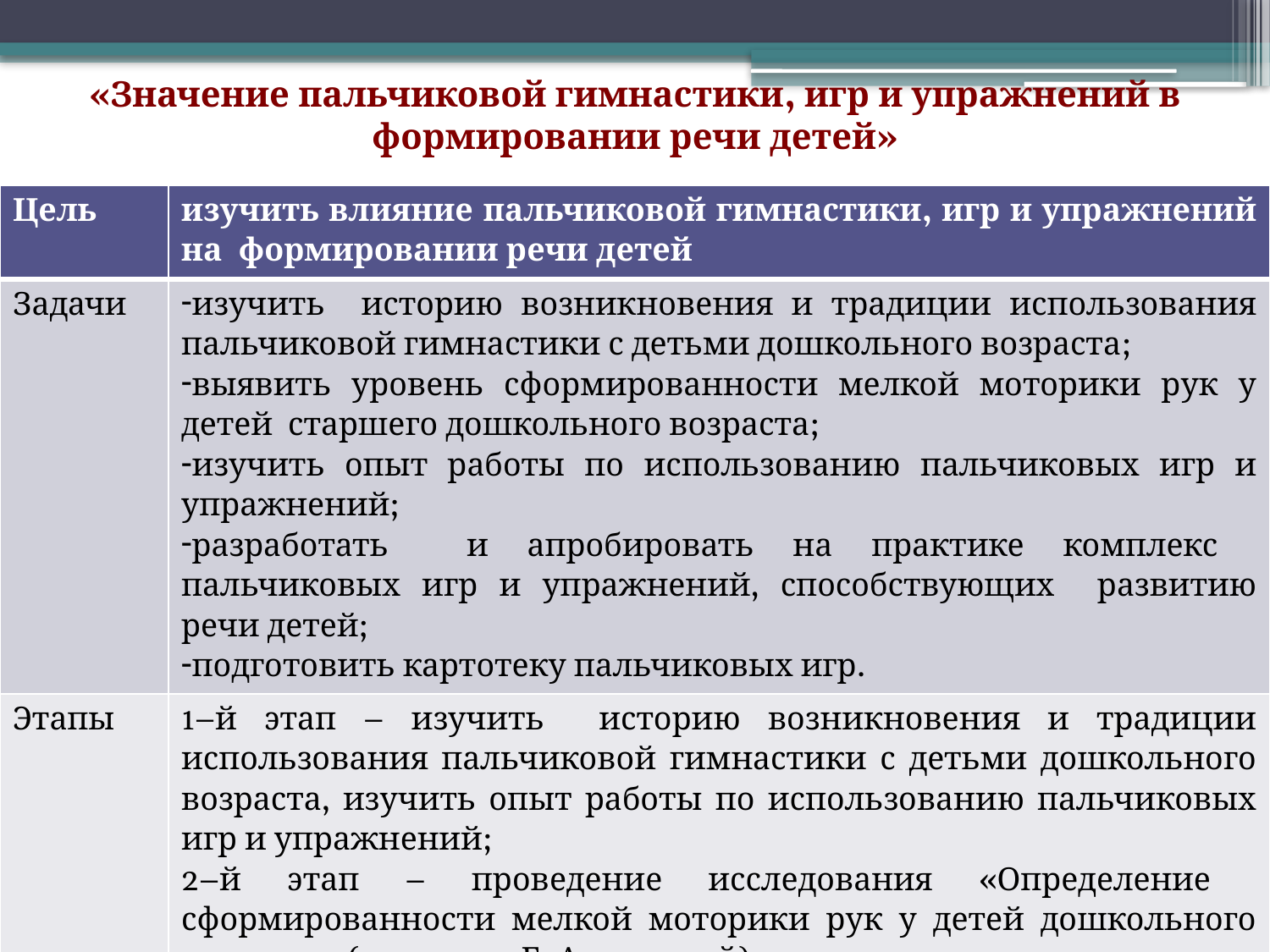

# «Значение пальчиковой гимнастики, игр и упражнений в формировании речи детей»
| Цель | изучить влияние пальчиковой гимнастики, игр и упражнений на формировании речи детей |
| --- | --- |
| Задачи | изучить историю возникновения и традиции использования пальчиковой гимнастики с детьми дошкольного возраста; выявить уровень сформированности мелкой моторики рук у детей старшего дошкольного возраста; изучить опыт работы по использованию пальчиковых игр и упражнений; разработать и апробировать на практике комплекс пальчиковых игр и упражнений, способствующих развитию речи детей; подготовить картотеку пальчиковых игр. |
| Этапы | 1–й этап – изучить историю возникновения и традиции использования пальчиковой гимнастики с детьми дошкольного возраста, изучить опыт работы по использованию пальчиковых игр и упражнений; 2–й этап – проведение исследования «Определение сформированности мелкой моторики рук у детей дошкольного возраста» (методика Е. Архиповой); 3 –й этап - разработка рекомендации для педагогов и родителей по использованию пальчиковой гимнастики в формировании речи детей. |